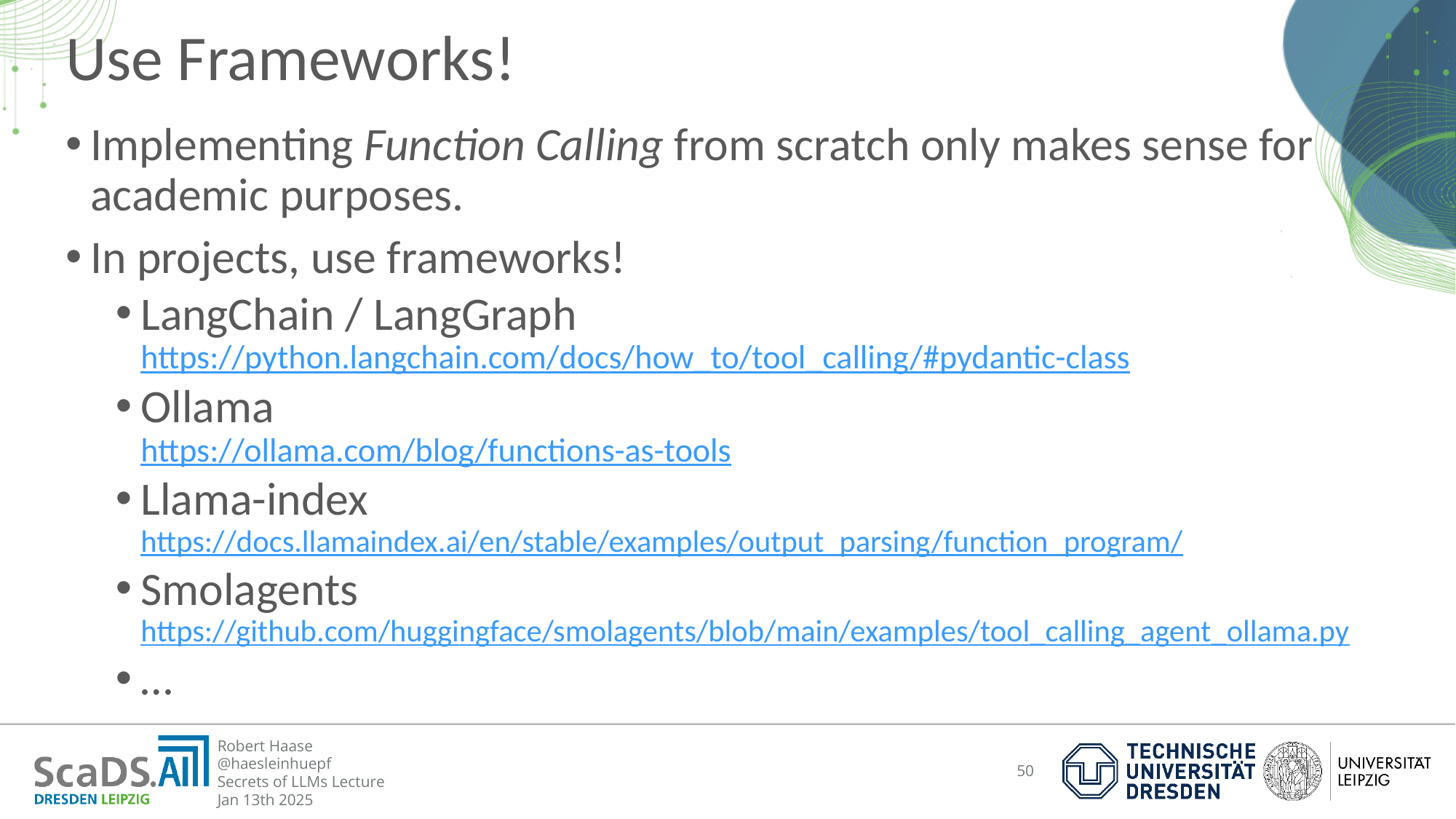

# Use Frameworks!
Implementing Function Calling from scratch only makes sense for academic purposes.
In projects, use frameworks!
LangChain / LangGraph
https://python.langchain.com/docs/how_to/tool_calling/#pydantic-class
Ollama
https://ollama.com/blog/functions-as-tools
Llama-index
https://docs.llamaindex.ai/en/stable/examples/output_parsing/function_program/
Smolagents
https://github.com/huggingface/smolagents/blob/main/examples/tool_calling_agent_ollama.py
…